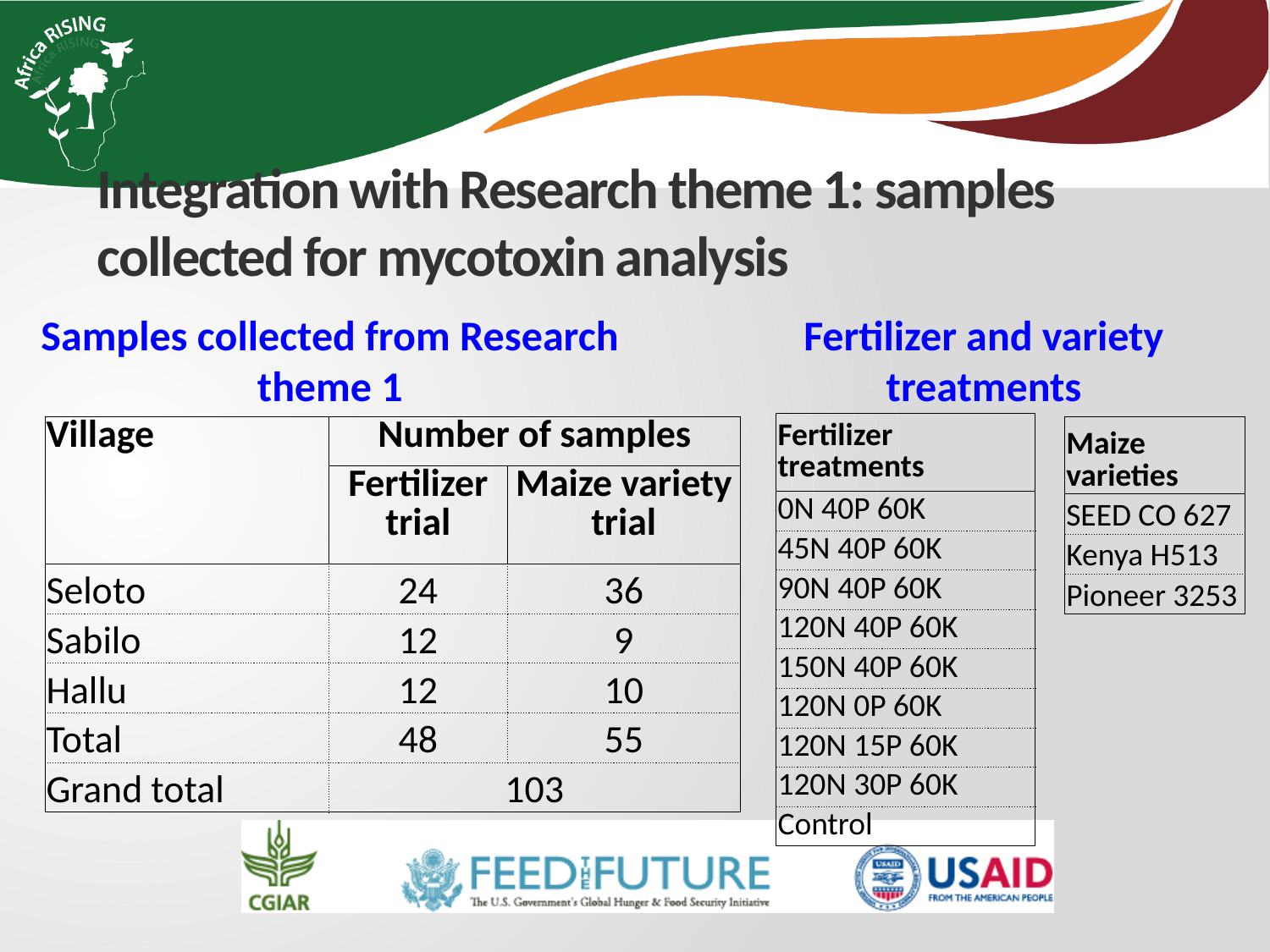

Integration with Research theme 1: samples collected for mycotoxin analysis
Samples collected from Research theme 1

Fertilizer and variety treatments

| Fertilizer treatments |
| --- |
| 0N 40P 60K |
| 45N 40P 60K |
| 90N 40P 60K |
| 120N 40P 60K |
| 150N 40P 60K |
| 120N 0P 60K |
| 120N 15P 60K |
| 120N 30P 60K |
| Control |
| Village | Number of samples |  |
| --- | --- | --- |
|  | Fertilizer trial | Maize variety trial |
| Seloto | 24 | 36 |
| Sabilo | 12 | 9 |
| Hallu | 12 | 10 |
| Total | 48 | 55 |
| Grand total | 103 |  |
| Maize varieties |
| --- |
| SEED CO 627 |
| Kenya H513 |
| Pioneer 3253 |